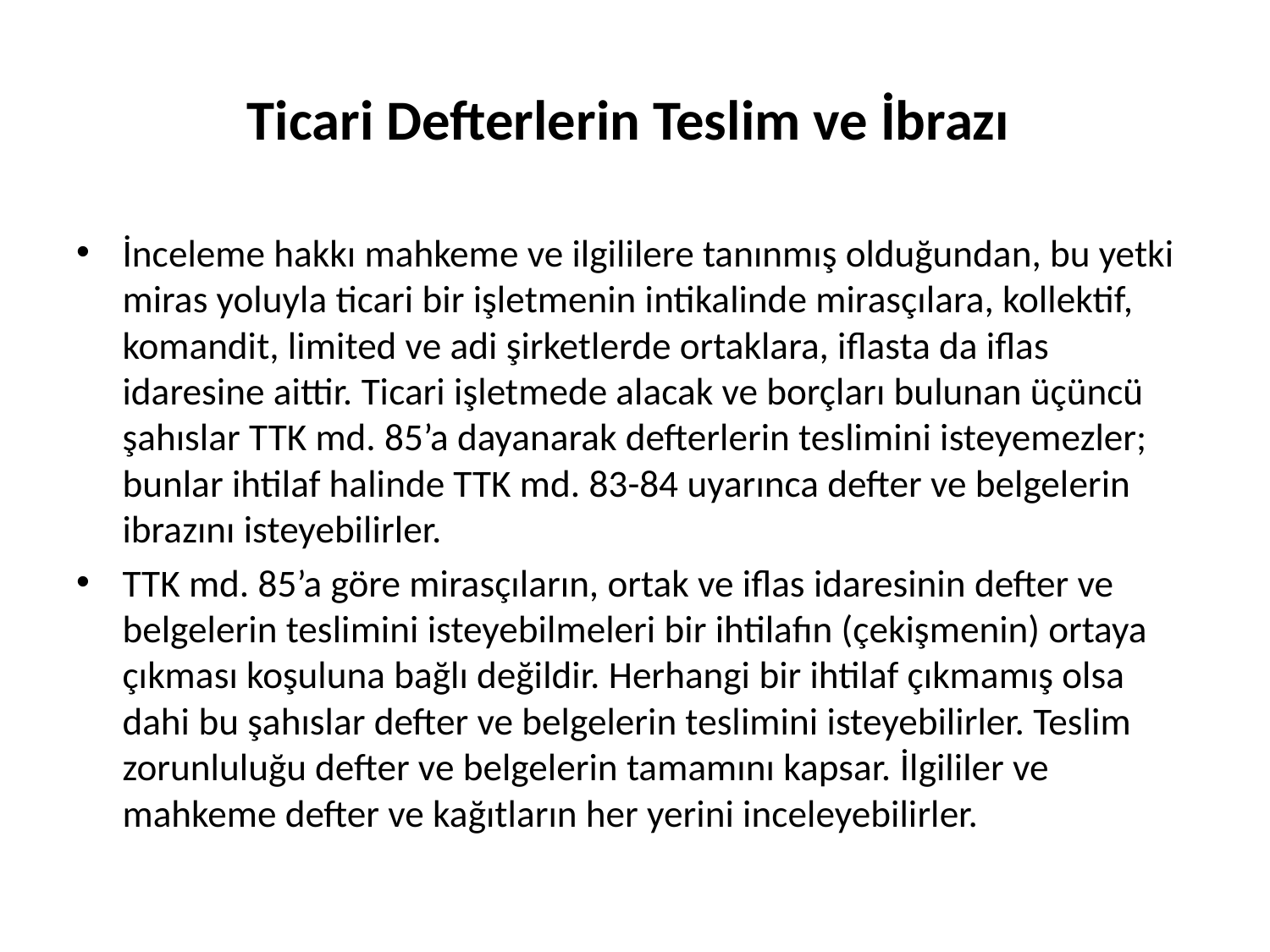

# Ticari Defterlerin Teslim ve İbrazı
İnceleme hakkı mahkeme ve ilgililere tanınmış olduğundan, bu yetki miras yoluyla ticari bir işletmenin intikalinde mirasçılara, kollektif, komandit, limited ve adi şirketlerde ortaklara, iflasta da iflas idaresine aittir. Ticari işletmede alacak ve borçları bulunan üçüncü şahıslar TTK md. 85’a dayanarak defterlerin teslimini isteyemezler; bunlar ihtilaf halinde TTK md. 83-84 uyarınca defter ve belgelerin ibrazını isteyebilirler.
TTK md. 85’a göre mirasçıların, ortak ve iflas idaresinin defter ve belgelerin teslimini isteyebilmeleri bir ihtilafın (çekişmenin) ortaya çıkması koşuluna bağlı değildir. Herhangi bir ihtilaf çıkmamış olsa dahi bu şahıslar defter ve belgelerin teslimini isteyebilirler. Teslim zorunluluğu defter ve belgelerin tamamını kapsar. İlgililer ve mahkeme defter ve kağıtların her yerini inceleyebilirler.